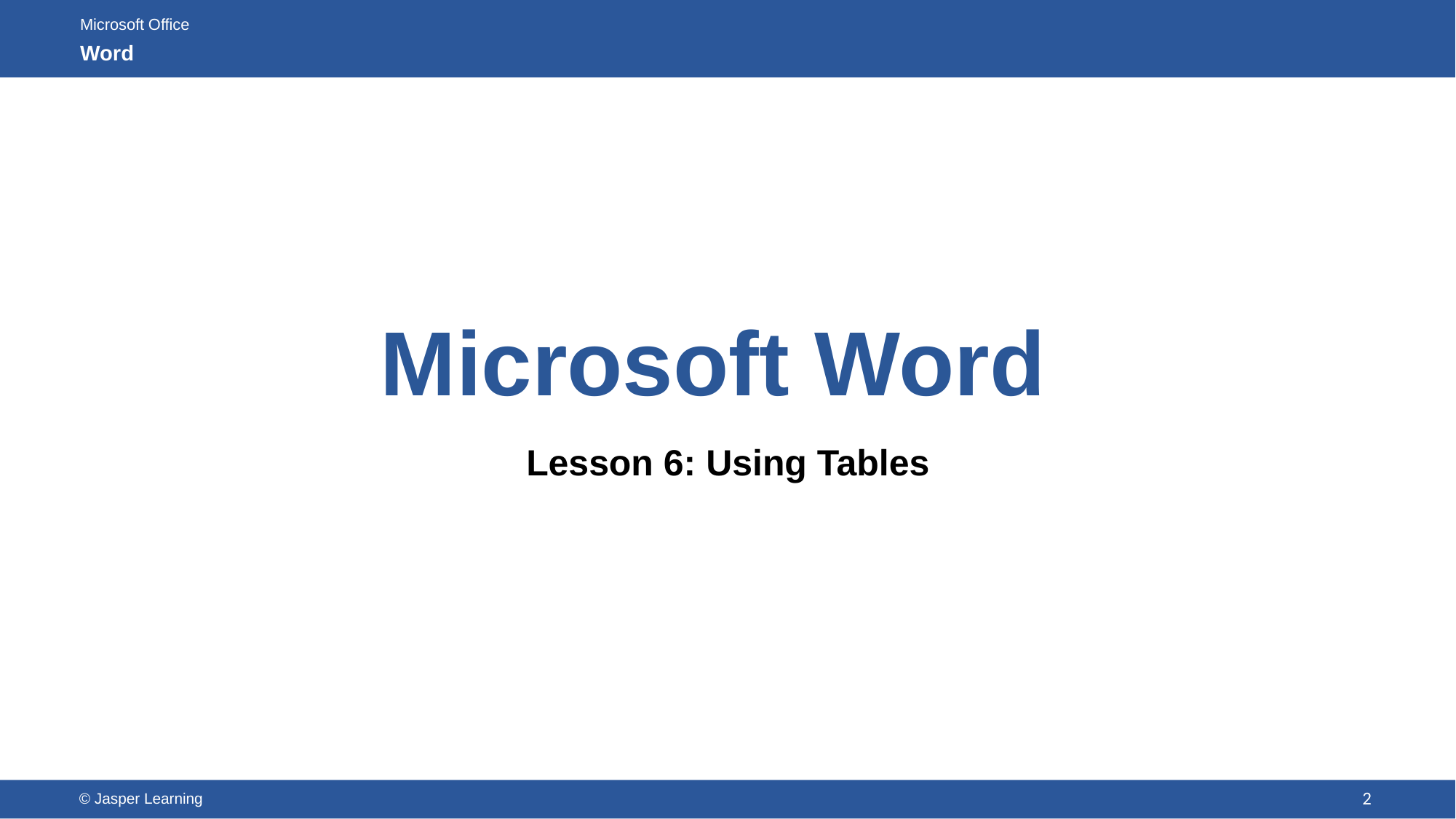

# Microsoft Word
Lesson 6: Using Tables
2
© Jasper Learning